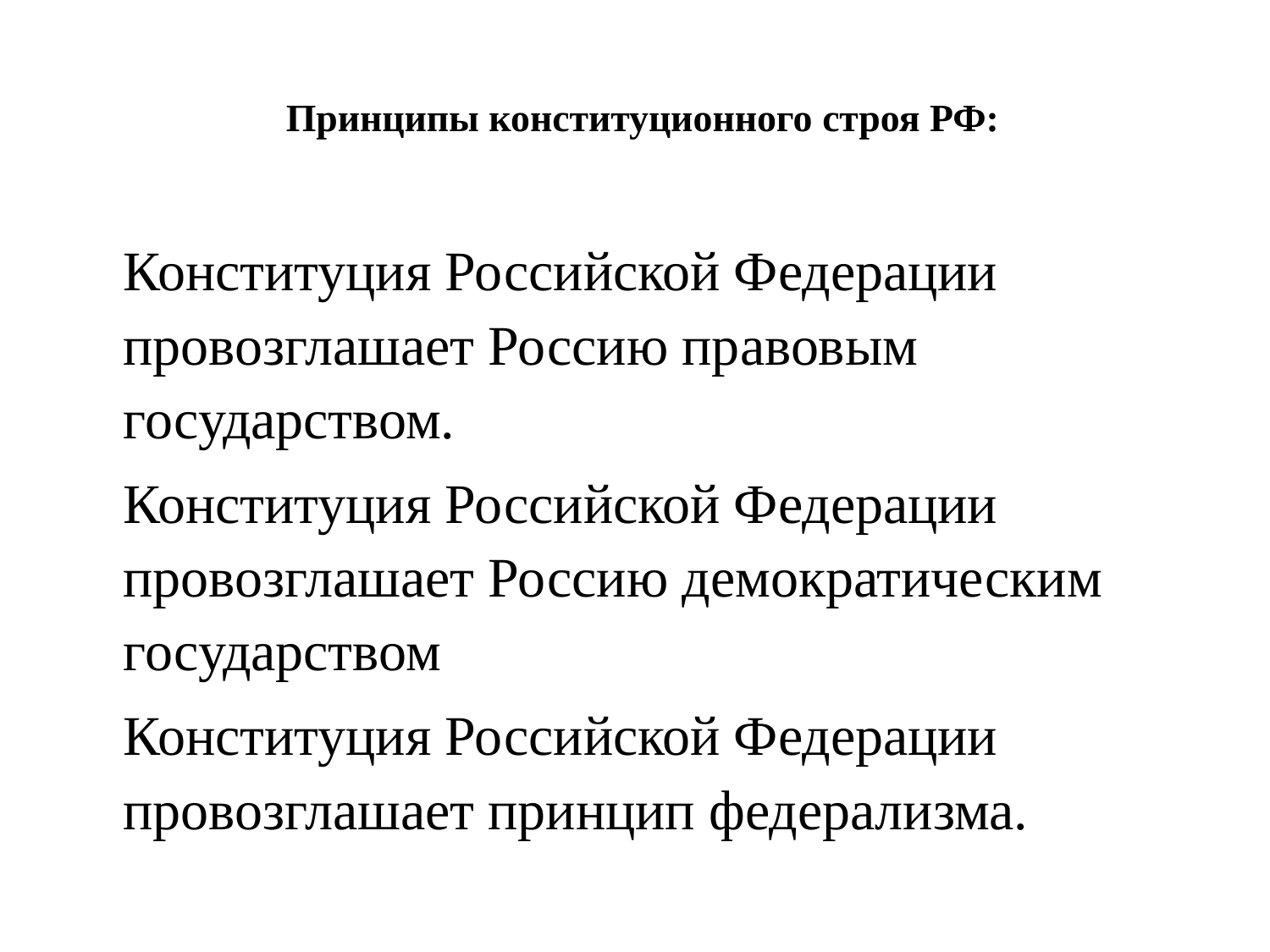

# Принципы конституционного строя РФ:
Конституция Российской Федерации  провозглашает Россию правовым государством.
Конституция Российской Федерации провозглашает Россию демократическим государством
Конституция Российской Федерации провозглашает принцип федерализма.